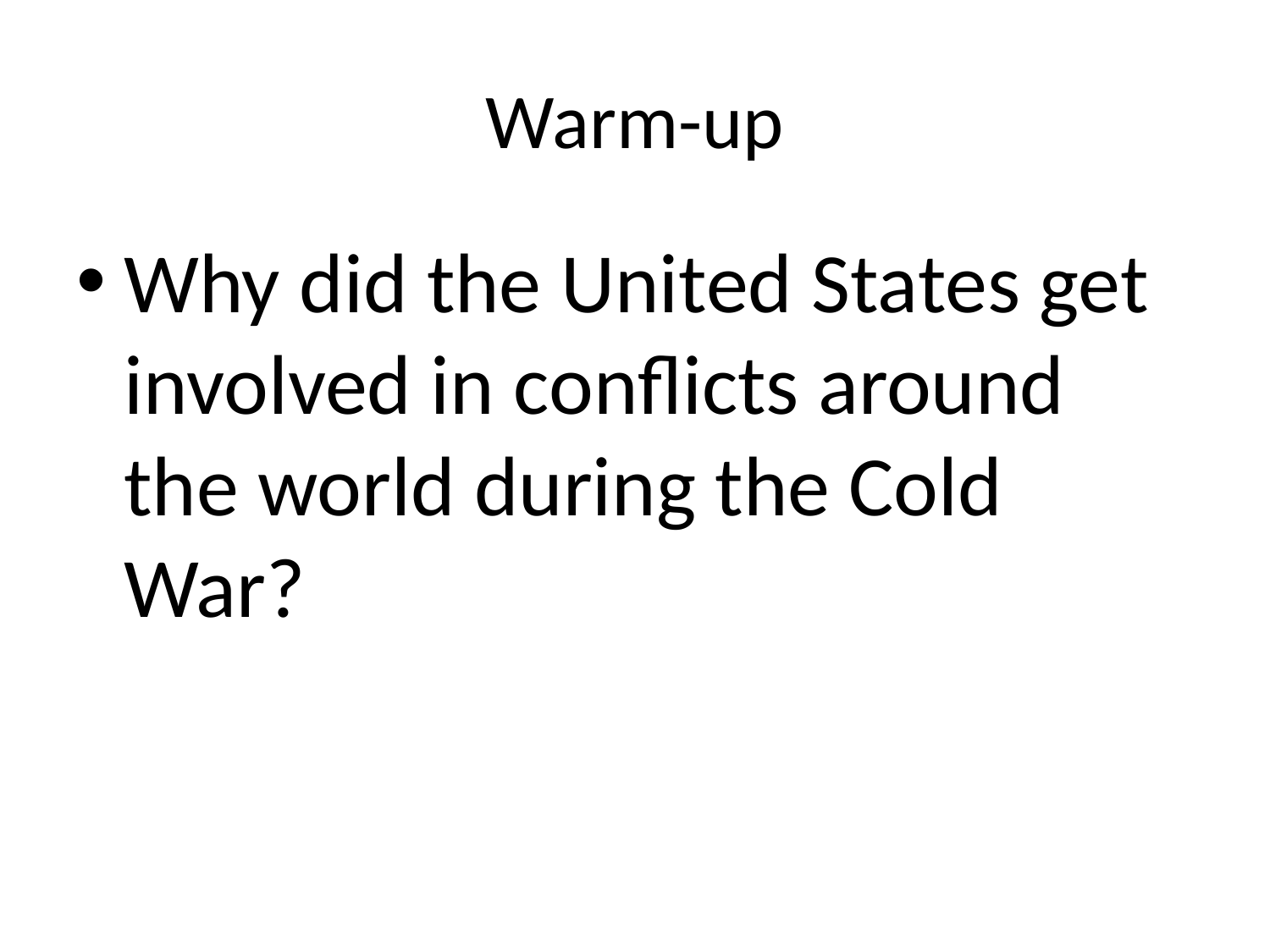

# Warm-up
Why did the United States get involved in conflicts around the world during the Cold War?